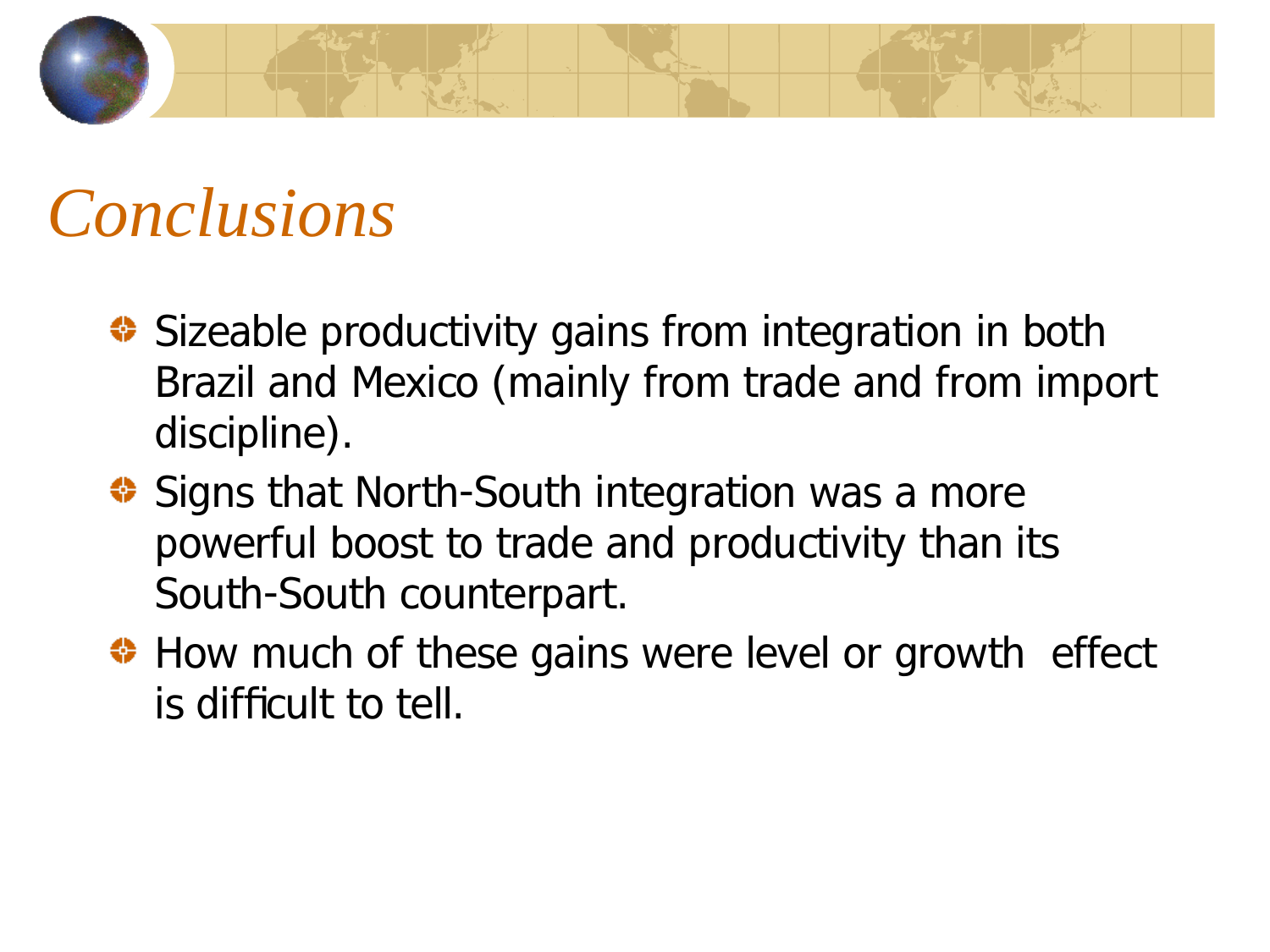

# Conclusions
Sizeable productivity gains from integration in both Brazil and Mexico (mainly from trade and from import discipline).
Signs that North-South integration was a more powerful boost to trade and productivity than its South-South counterpart.
How much of these gains were level or growth  effect is difficult to tell.